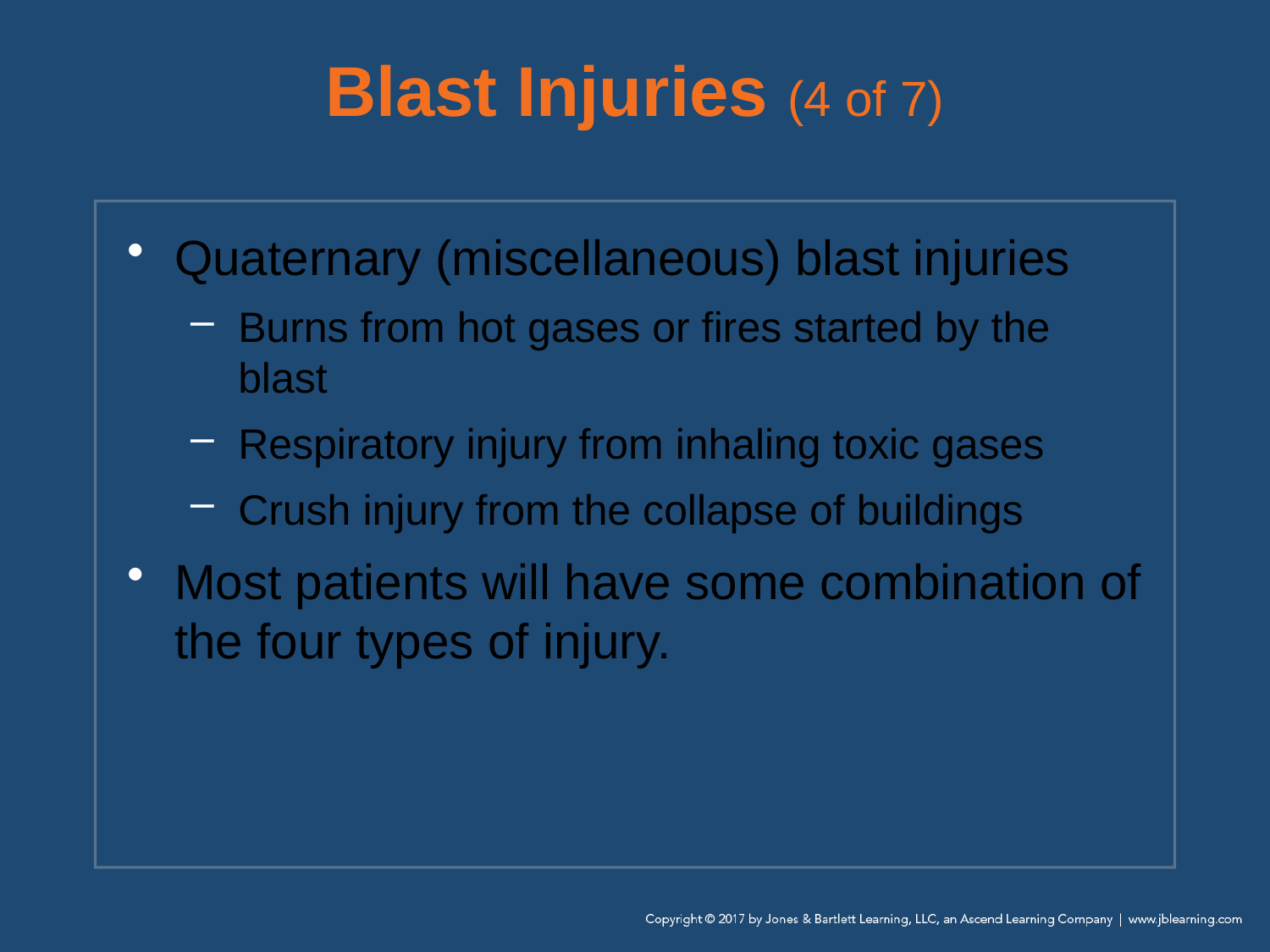

# Blast Injuries (4 of 7)
Quaternary (miscellaneous) blast injuries
Burns from hot gases or fires started by the blast
Respiratory injury from inhaling toxic gases
Crush injury from the collapse of buildings
Most patients will have some combination of the four types of injury.